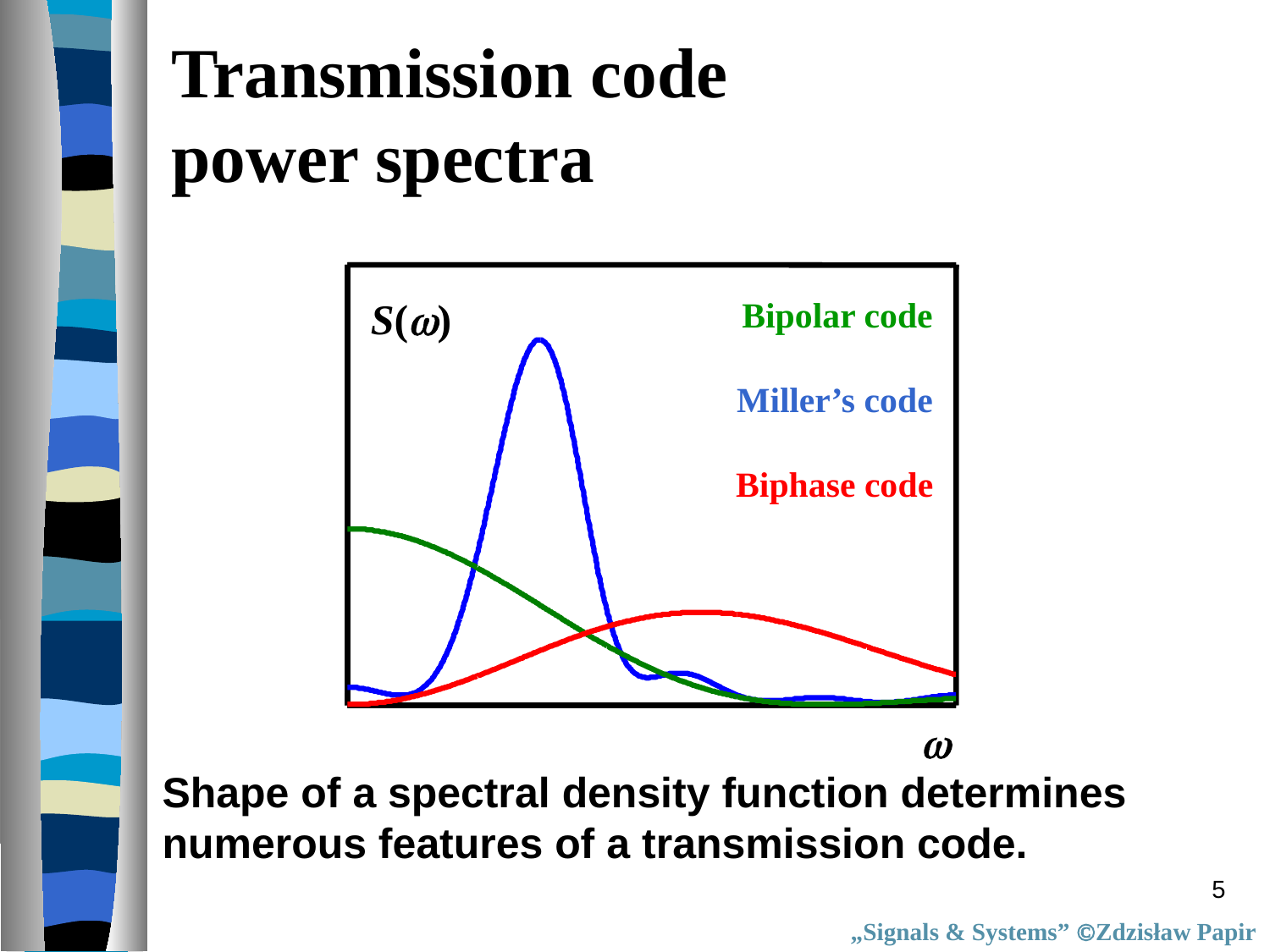

Transmission code
power spectra

S(ω)
Bipolar code
Miller’s code
Biphase code
ω
Shape of a spectral density function determines
numerous features of a transmission code.
5
„Signals & Systems” ©Zdzisław Papir